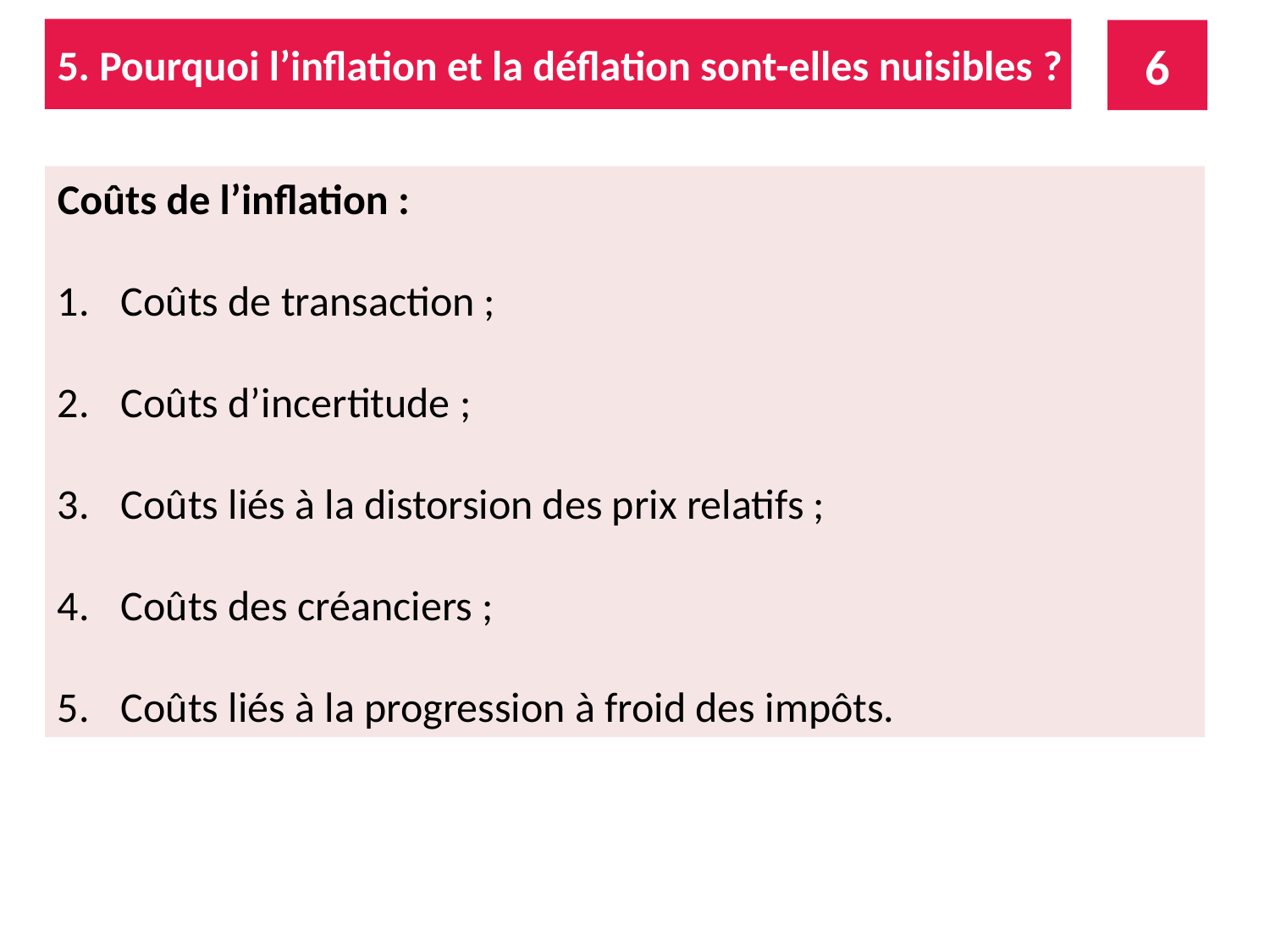

5. Pourquoi l’inflation et la déflation sont-elles nuisibles ?
6

Coûts de l’inflation :

Coûts de transaction ;
Coûts d’incertitude ;
Coûts liés à la distorsion des prix relatifs ;
Coûts des créanciers ;
Coûts liés à la progression à froid des impôts.